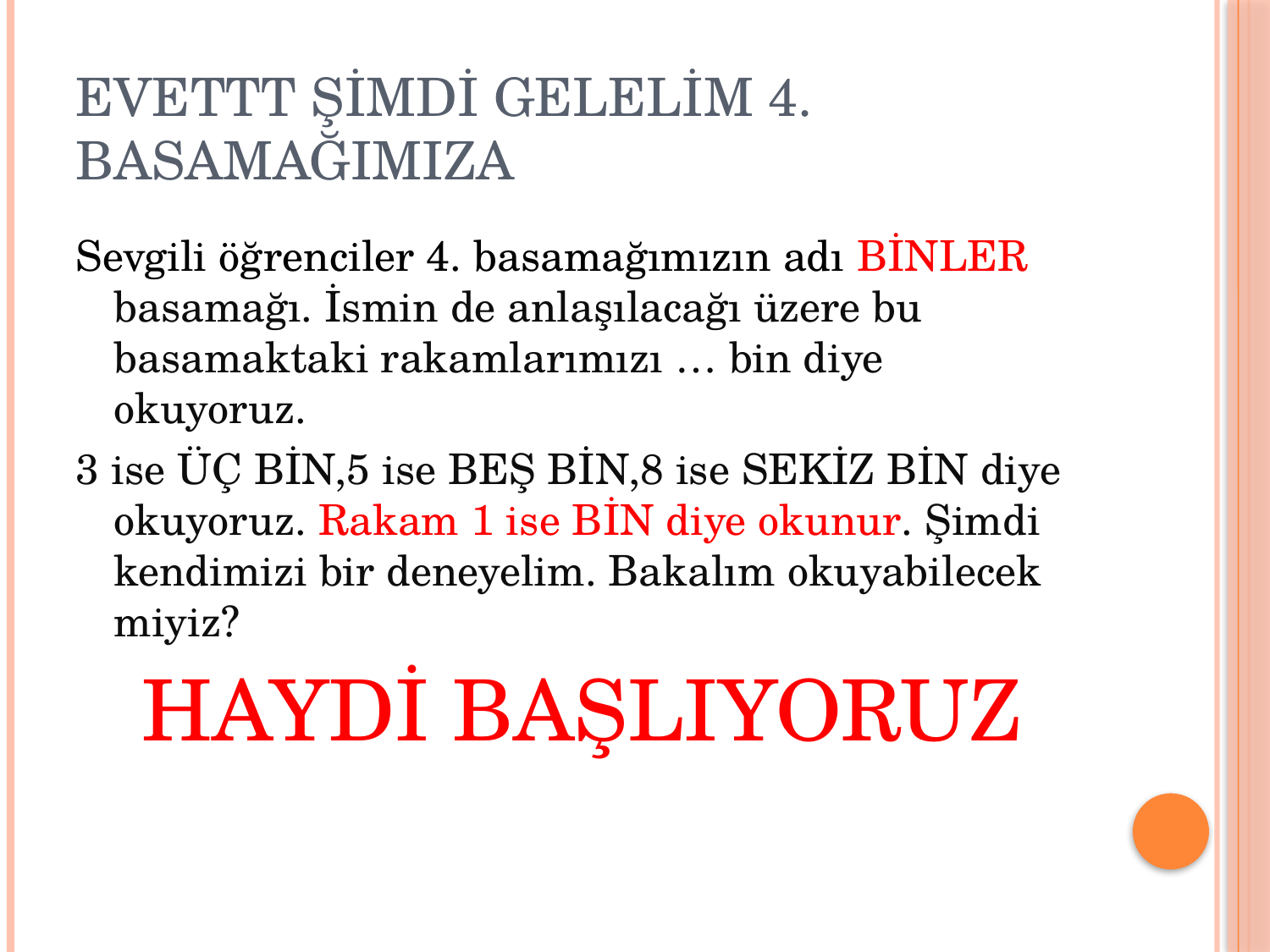

# EVETTT ŞİMDİ GELELİM 4. BASAMAĞIMIZA
Sevgili öğrenciler 4. basamağımızın adı BİNLER basamağı. İsmin de anlaşılacağı üzere bu basamaktaki rakamlarımızı … bin diye okuyoruz.
3 ise ÜÇ BİN,5 ise BEŞ BİN,8 ise SEKİZ BİN diye okuyoruz. Rakam 1 ise BİN diye okunur. Şimdi kendimizi bir deneyelim. Bakalım okuyabilecek miyiz?
HAYDİ BAŞLIYORUZ